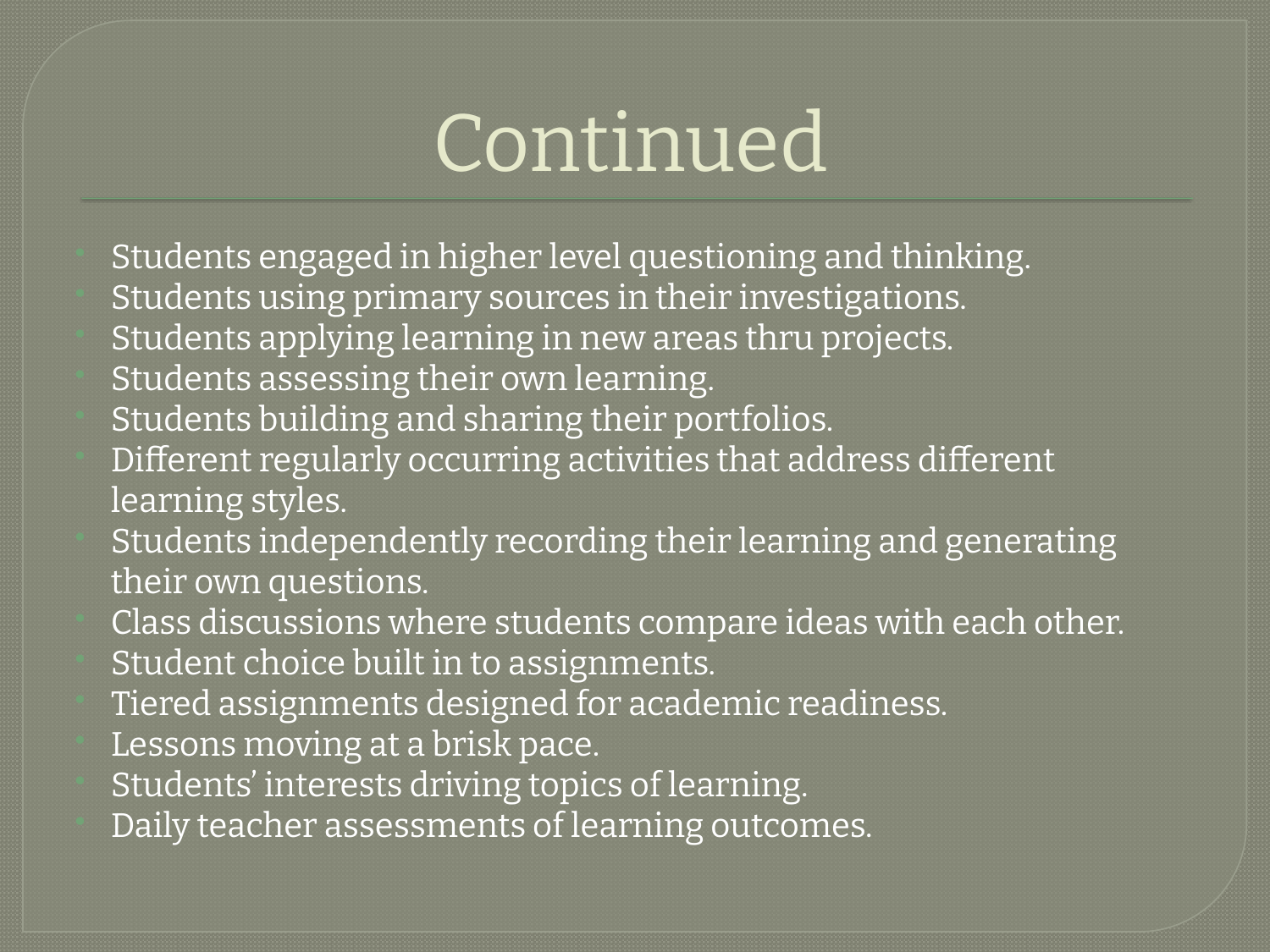

# Continued
Students engaged in higher level questioning and thinking.
Students using primary sources in their investigations.
Students applying learning in new areas thru projects.
Students assessing their own learning.
Students building and sharing their portfolios.
Different regularly occurring activities that address different learning styles.
Students independently recording their learning and generating their own questions.
Class discussions where students compare ideas with each other.
Student choice built in to assignments.
Tiered assignments designed for academic readiness.
Lessons moving at a brisk pace.
Students’ interests driving topics of learning.
Daily teacher assessments of learning outcomes.